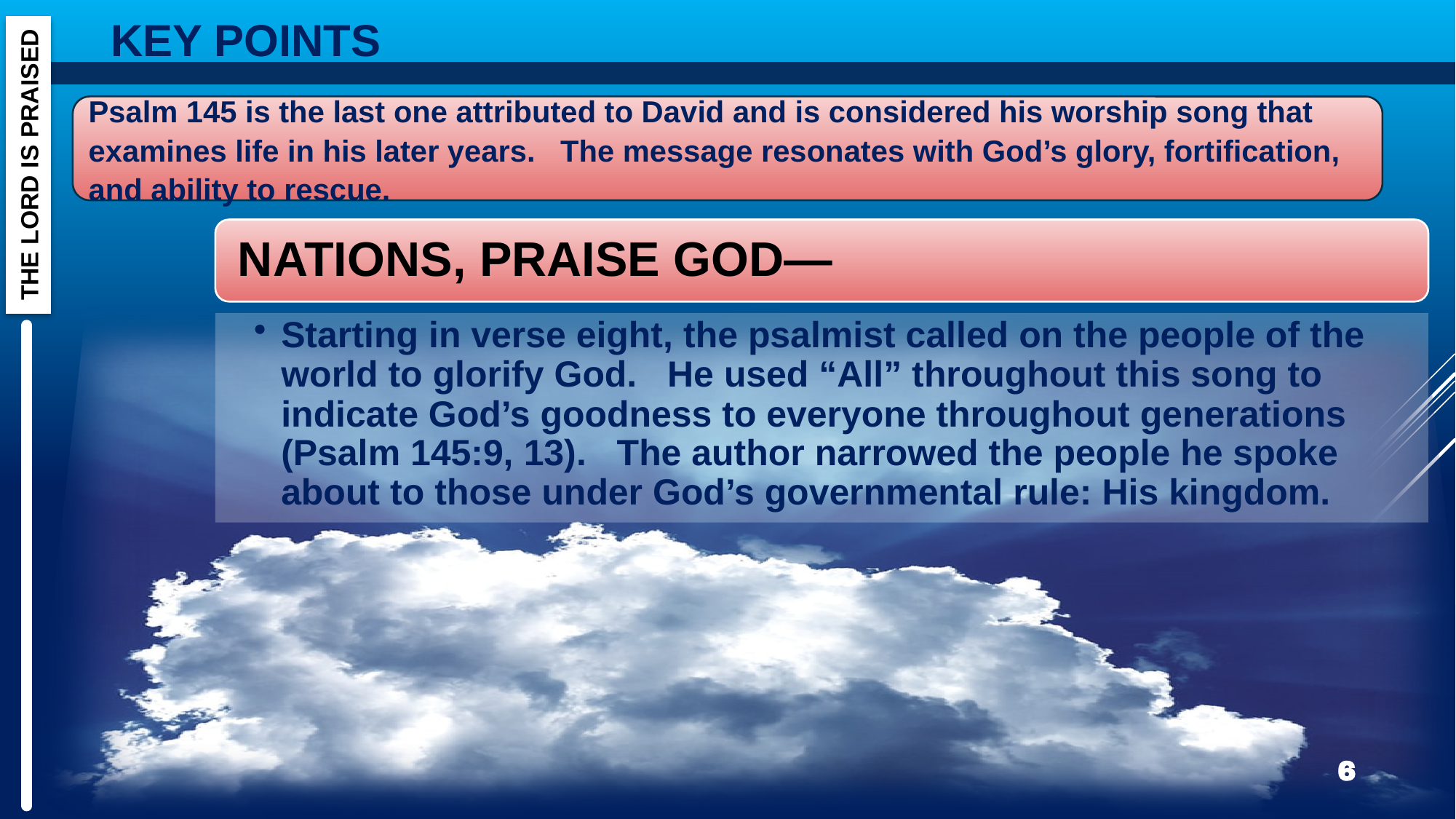

Key Points
Psalm 145 is the last one attributed to David and is considered his worship song that examines life in his later years.   The message resonates with God’s glory, fortification, and ability to rescue.
The Lord Is Praised
Nations, praise God—
Starting in verse eight, the psalmist called on the people of the world to glorify God.   He used “All” throughout this song to indicate God’s goodness to everyone throughout generations (Psalm 145:9, 13).   The author narrowed the people he spoke about to those under God’s governmental rule: His kingdom.

6